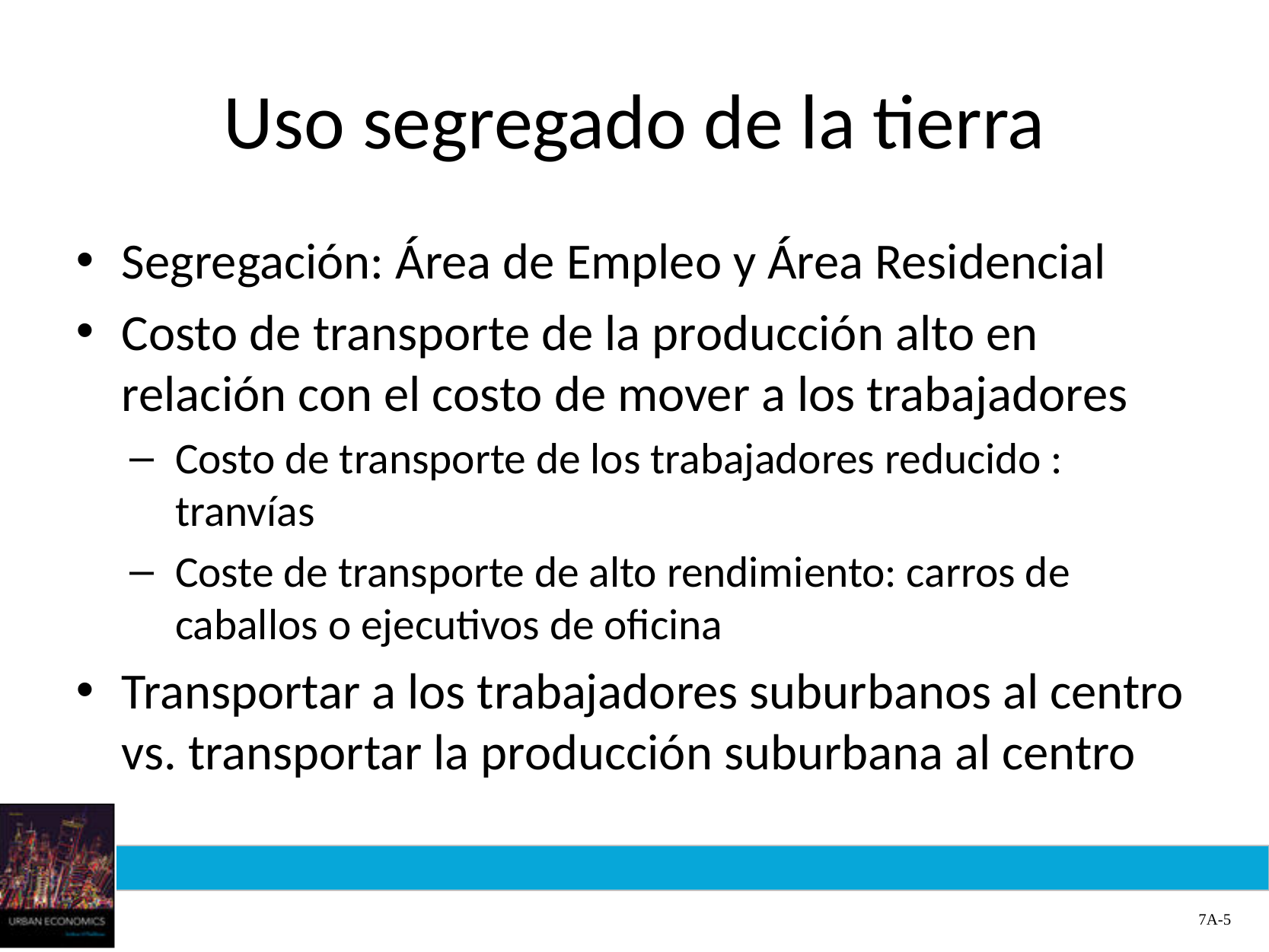

# Uso segregado de la tierra
Segregación: Área de Empleo y Área Residencial
Costo de transporte de la producción alto en relación con el costo de mover a los trabajadores
Costo de transporte de los trabajadores reducido : tranvías
Coste de transporte de alto rendimiento: carros de caballos o ejecutivos de oficina
Transportar a los trabajadores suburbanos al centro vs. transportar la producción suburbana al centro
7A-5